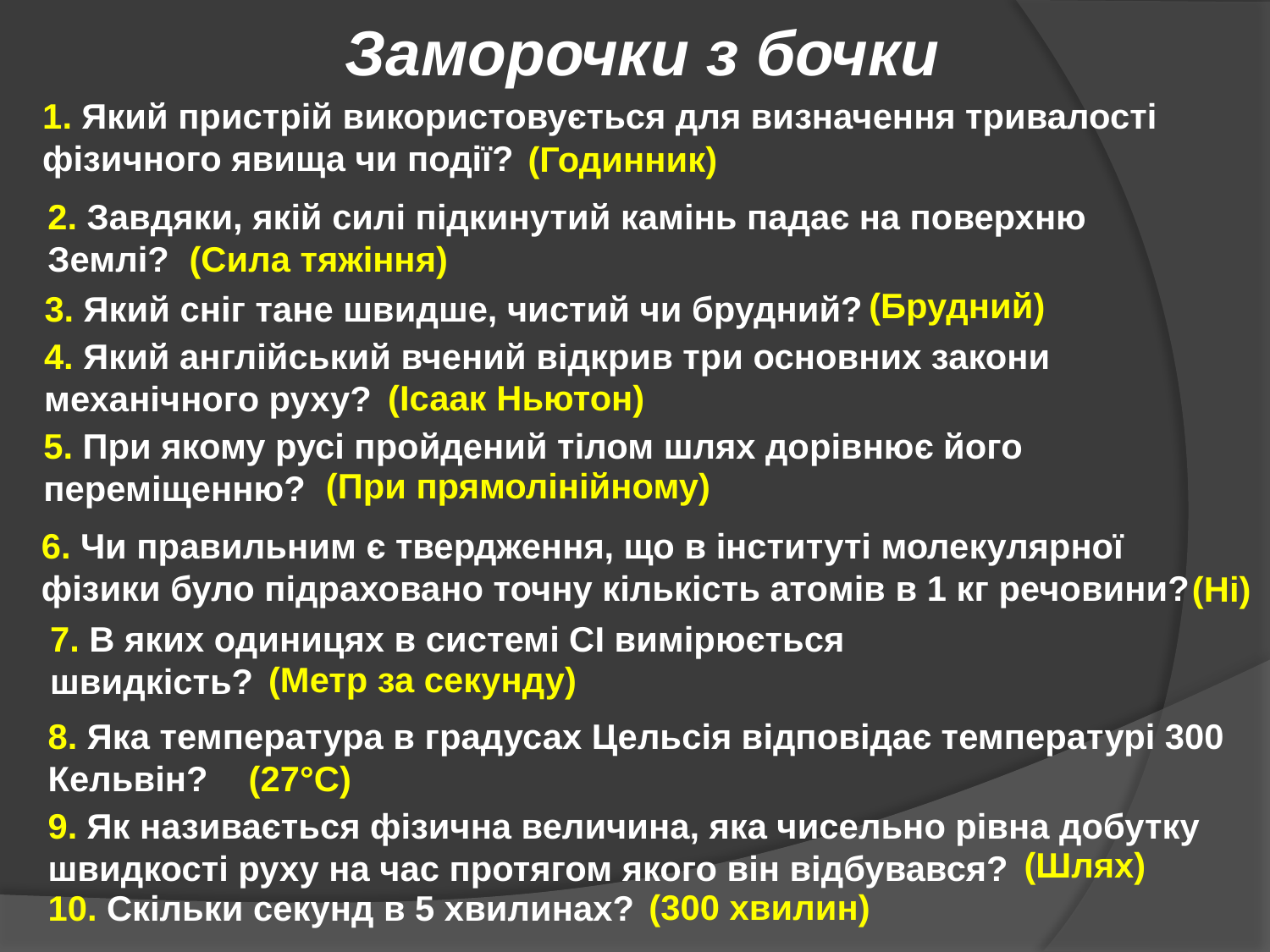

Заморочки з бочки
1. Який пристрій використовується для визначення тривалості фізичного явища чи події?
(Годинник)
2. Завдяки, якій силі підкинутий камінь падає на поверхню
Землі?
(Сила тяжіння)
(Брудний)
3. Який сніг тане швидше, чистий чи брудний?
4. Який англійський вчений відкрив три основних закони механічного руху?
(Ісаак Ньютон)
5. При якому русі пройдений тілом шлях дорівнює його переміщенню?
(При прямолінійному)
6. Чи правильним є твердження, що в інституті молекулярної фізики було підраховано точну кількість атомів в 1 кг речовини?
(Ні)
7. В яких одиницях в системі СІ вимірюється
швидкість?
(Метр за секунду)
8. Яка температура в градусах Цельсія відповідає температурі 300 Кельвін?
(27°С)
9. Як називається фізична величина, яка чисельно рівна добутку швидкості руху на час протягом якого він відбувався?
(Шлях)
(300 хвилин)
10. Скільки секунд в 5 хвилинах?